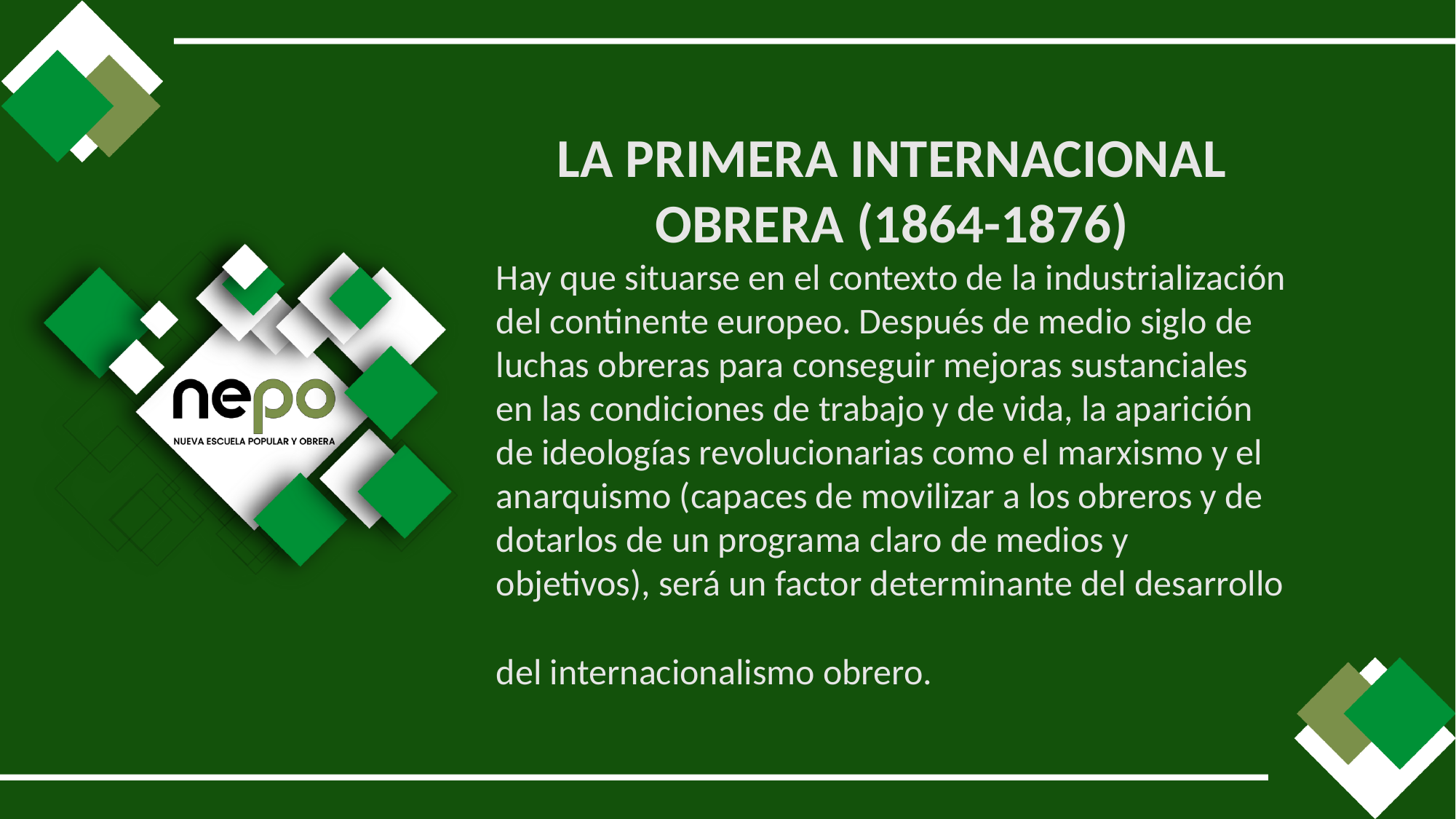

LA PRIMERA INTERNACIONAL OBRERA (1864-1876)
Hay que situarse en el contexto de la industrialización del continente europeo. Después de medio siglo de luchas obreras para conseguir mejoras sustanciales en las condiciones de trabajo y de vida, la aparición de ideologías revolucionarias como el marxismo y el anarquismo (capaces de movilizar a los obreros y de dotarlos de un programa claro de medios y objetivos), será un factor determinante del desarrollo del internacionalismo obrero.